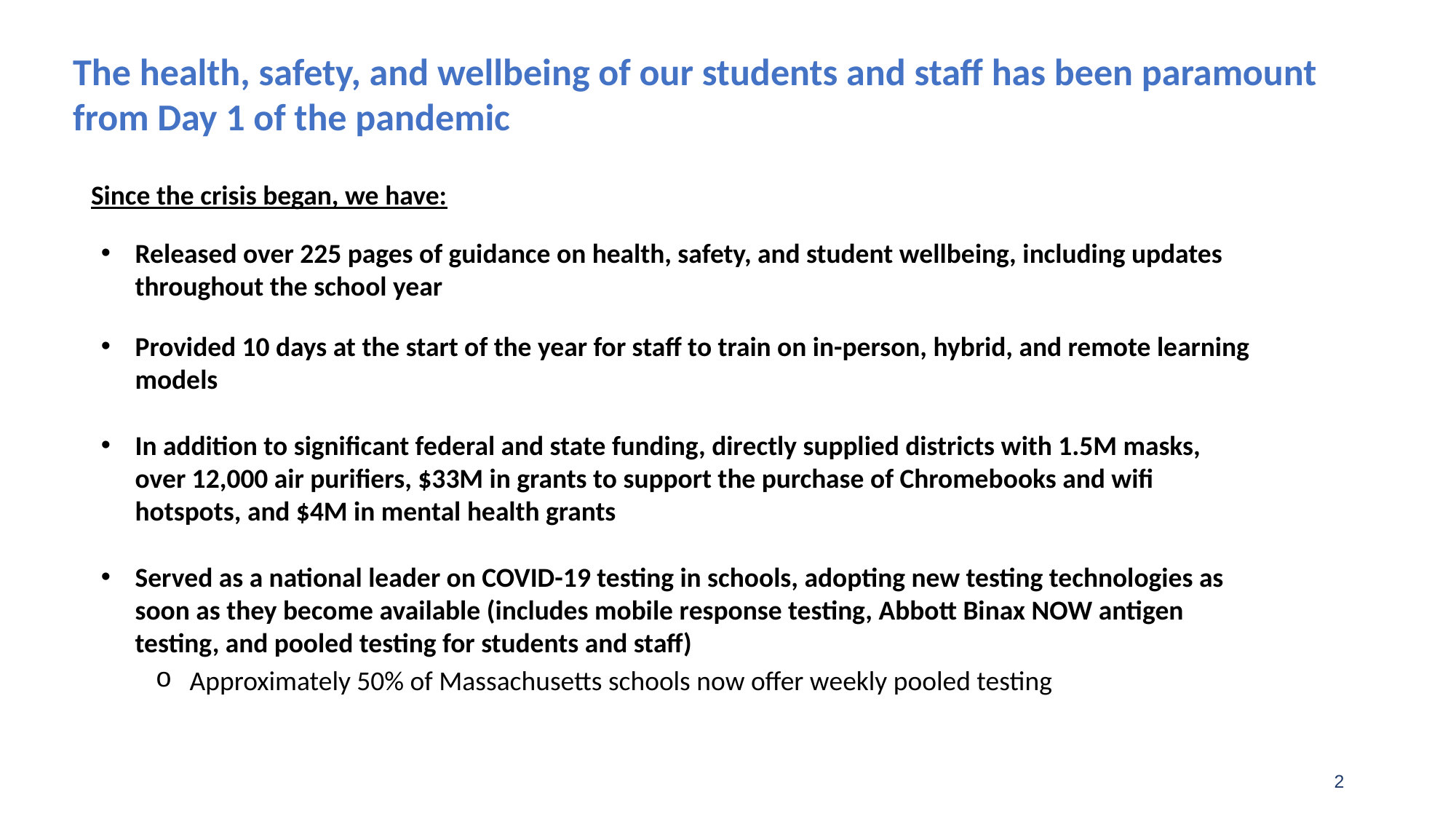

# The health, safety, and wellbeing of our students and staff has been paramount from Day 1 of the pandemic
The health, safety, and wellbeing of our students and staff has been paramount from Day 1 of the pandemic
Since the crisis began, we have:
Released over 225 pages of guidance on health, safety, and student wellbeing, including updates throughout the school year
Provided 10 days at the start of the year for staff to train on in-person, hybrid, and remote learning models
In addition to significant federal and state funding, directly supplied districts with 1.5M masks, over 12,000 air purifiers, $33M in grants to support the purchase of Chromebooks and wifi hotspots, and $4M in mental health grants
Served as a national leader on COVID-19 testing in schools, adopting new testing technologies as soon as they become available (includes mobile response testing, Abbott Binax NOW antigen testing, and pooled testing for students and staff)

Approximately 50% of Massachusetts schools now offer weekly pooled testing
2